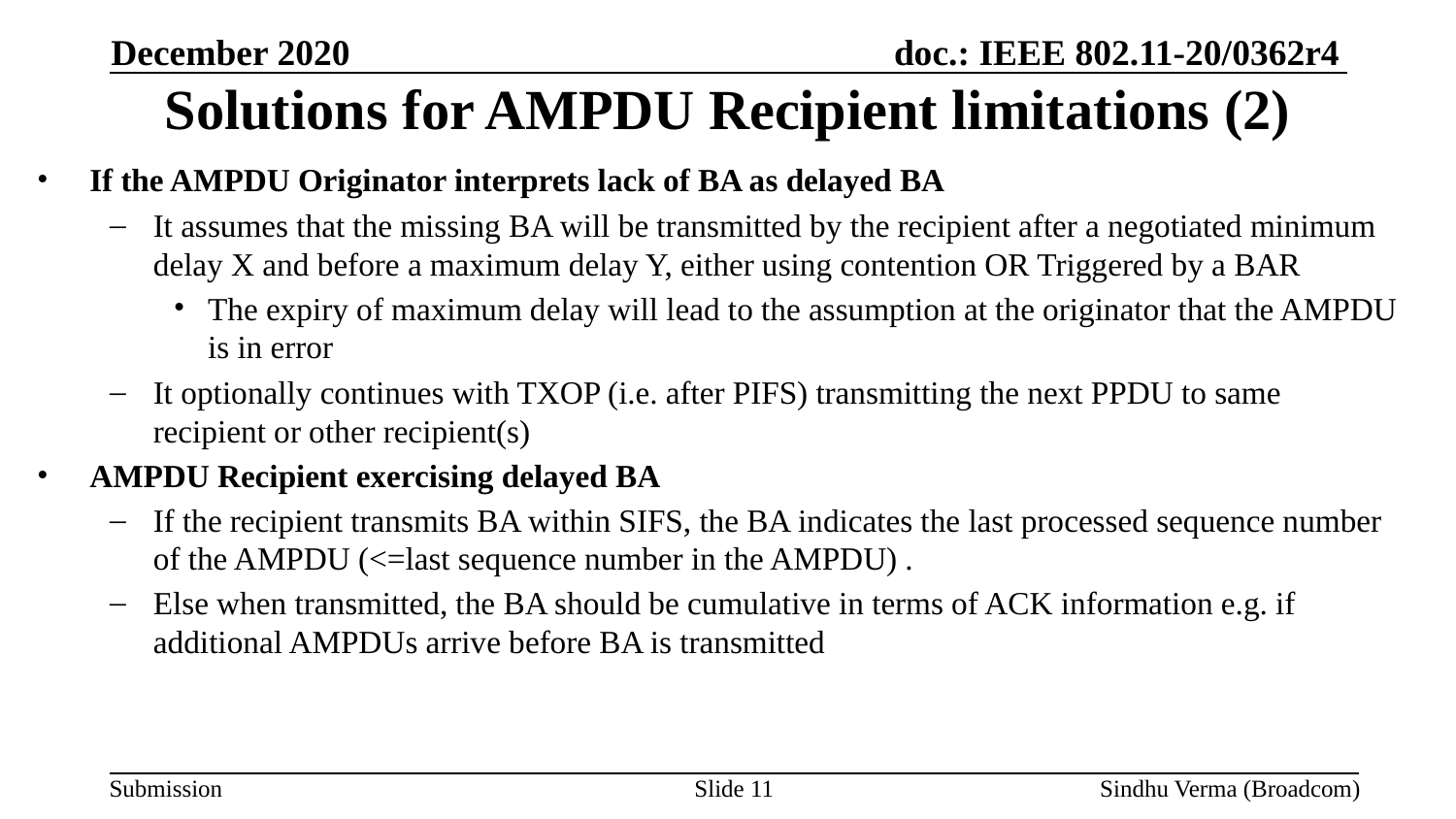

December 2020
# Solutions for AMPDU Recipient limitations (2)
If the AMPDU Originator interprets lack of BA as delayed BA
It assumes that the missing BA will be transmitted by the recipient after a negotiated minimum delay X and before a maximum delay Y, either using contention OR Triggered by a BAR
The expiry of maximum delay will lead to the assumption at the originator that the AMPDU is in error
It optionally continues with TXOP (i.e. after PIFS) transmitting the next PPDU to same recipient or other recipient(s)
AMPDU Recipient exercising delayed BA
If the recipient transmits BA within SIFS, the BA indicates the last processed sequence number of the AMPDU (<=last sequence number in the AMPDU) .
Else when transmitted, the BA should be cumulative in terms of ACK information e.g. if additional AMPDUs arrive before BA is transmitted
Slide 11
Sindhu Verma (Broadcom)